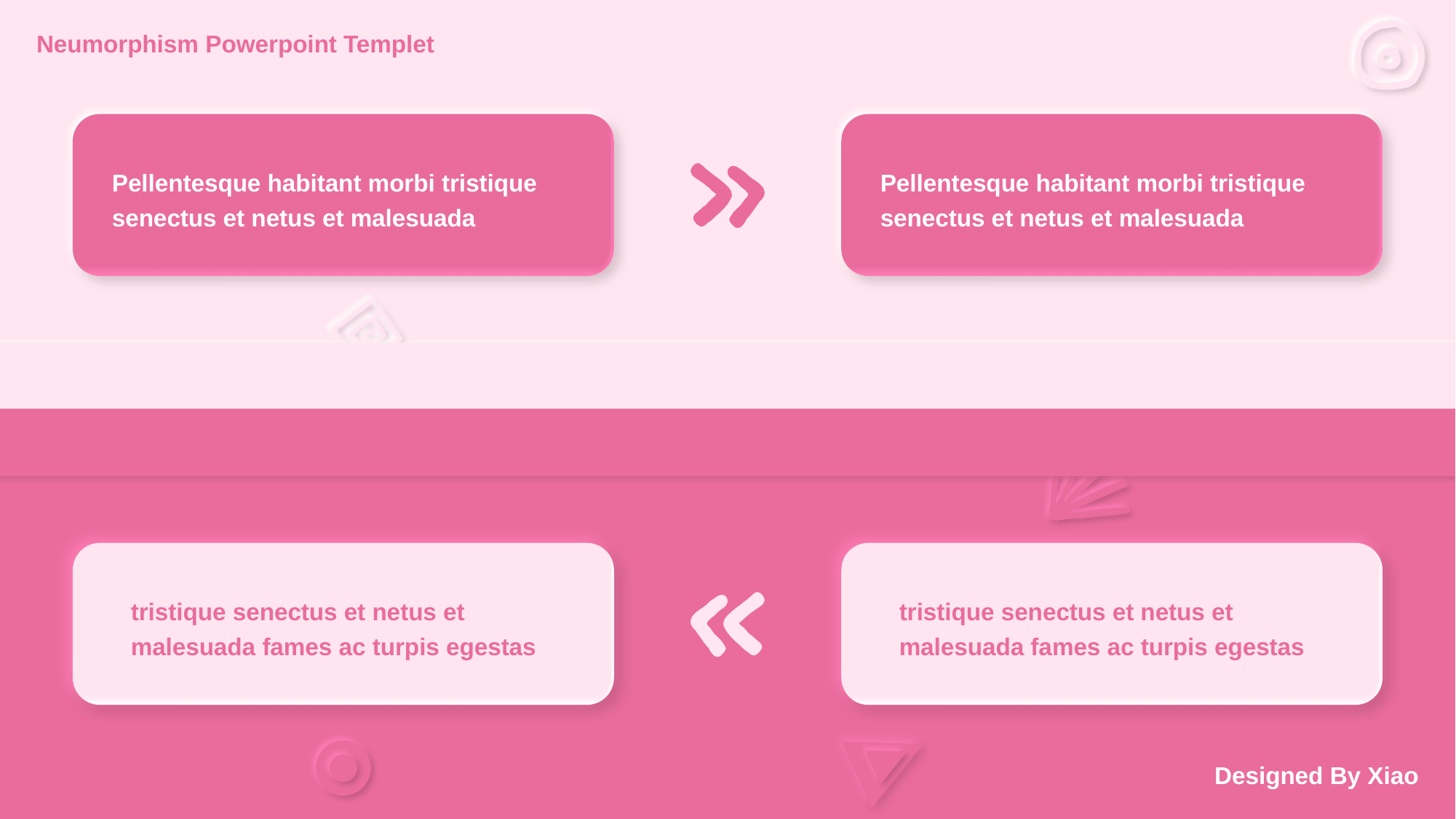

Neumorphism Powerpoint Templet

Pellentesque habitant morbi tristique senectus et netus et malesuada
Pellentesque habitant morbi tristique senectus et netus et malesuada

tristique senectus et netus et malesuada fames ac turpis egestas
tristique senectus et netus et malesuada fames ac turpis egestas

Designed By Xiao